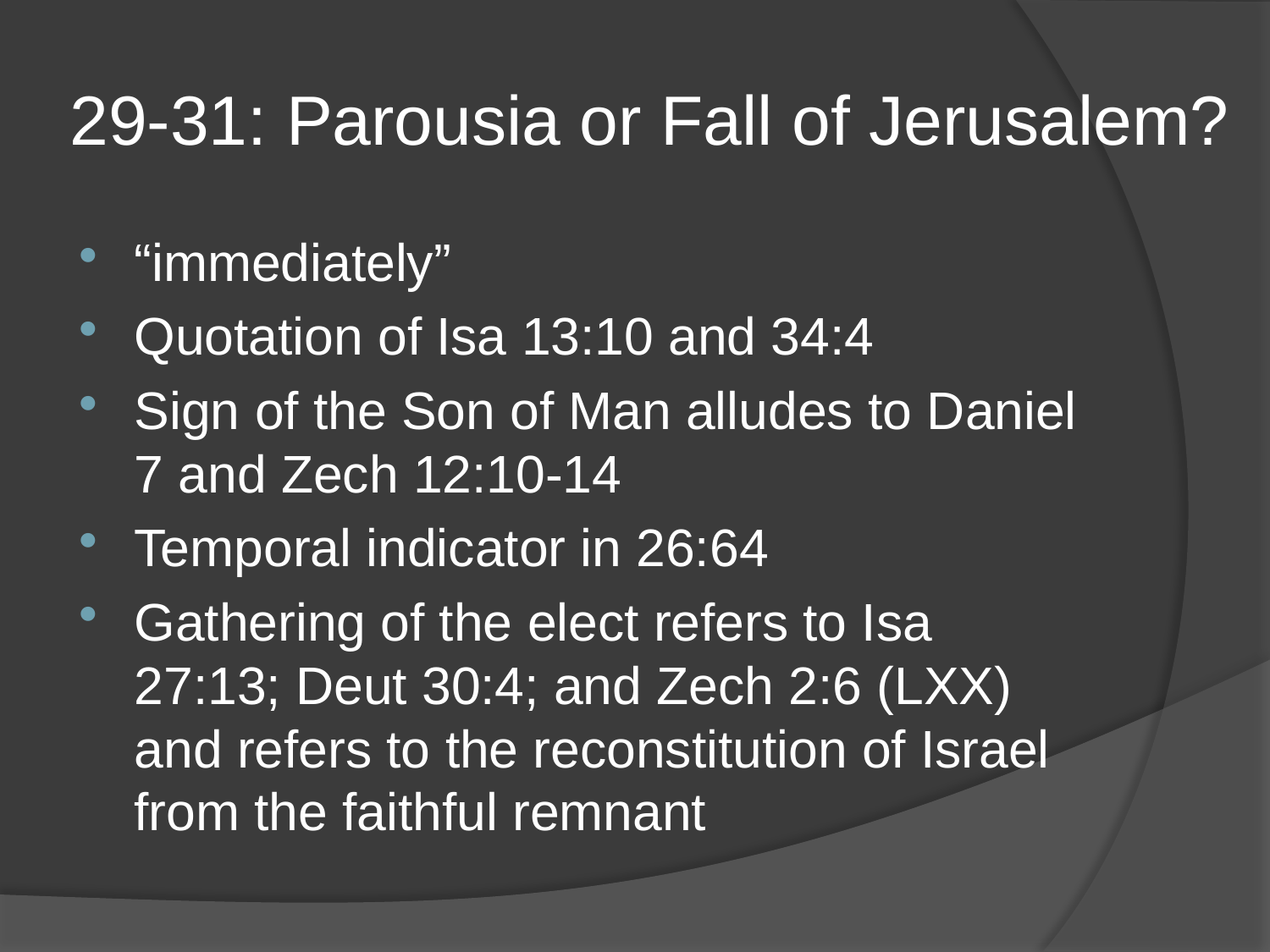

# 29-31: Parousia or Fall of Jerusalem?
“immediately”
Quotation of Isa 13:10 and 34:4
Sign of the Son of Man alludes to Daniel 7 and Zech 12:10-14
Temporal indicator in 26:64
Gathering of the elect refers to Isa 27:13; Deut 30:4; and Zech 2:6 (LXX) and refers to the reconstitution of Israel from the faithful remnant